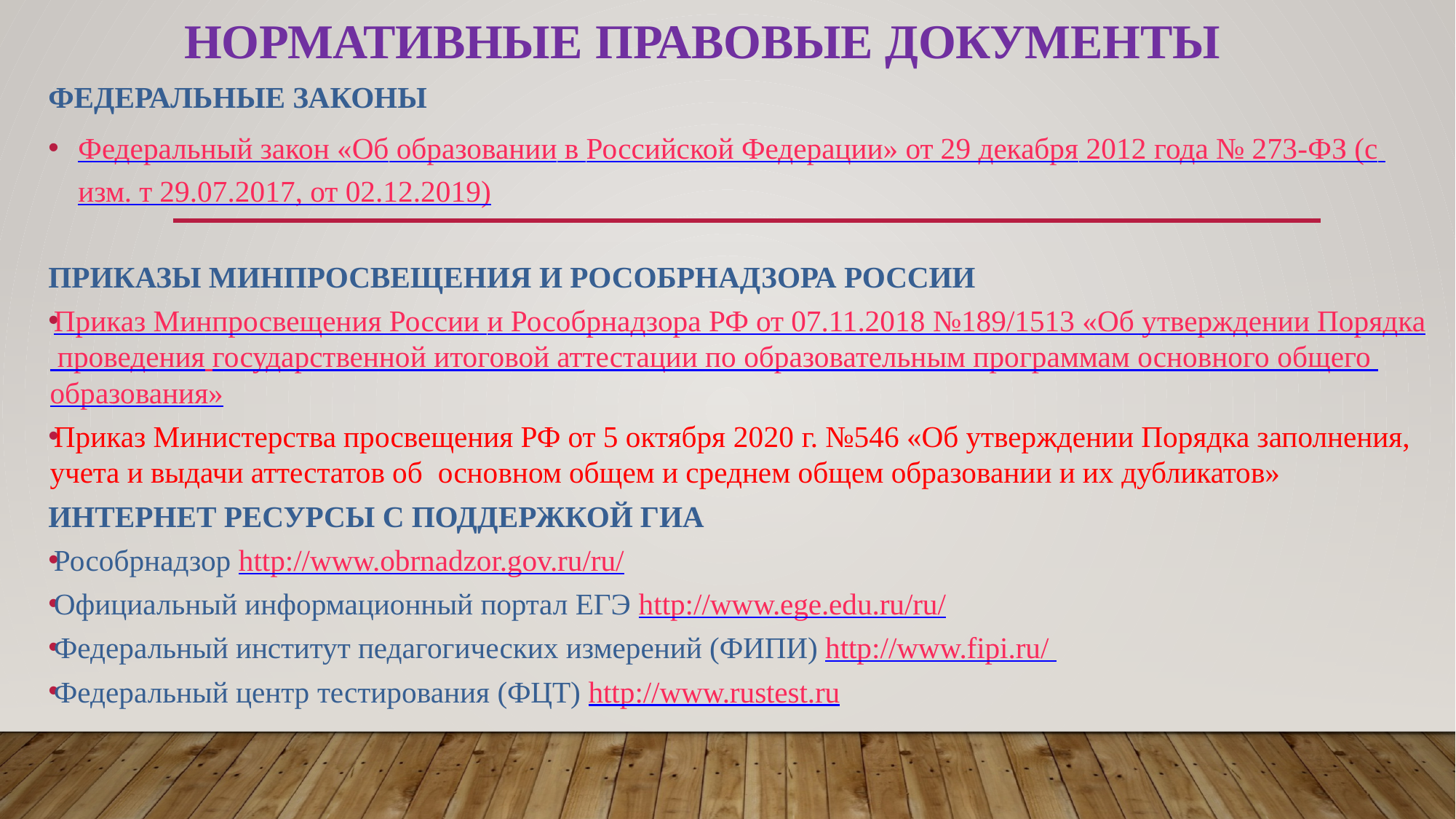

# Нормативные правовые документы
ФЕДЕРАЛЬНЫЕ ЗАКОНЫ
Федеральный закон «Об образовании в Российской Федерации» от 29 декабря 2012 года № 273-ФЗ (с изм. т 29.07.2017, от 02.12.2019)

ПРИКАЗЫ МИНПРОСВЕЩЕНИЯ И РОСОБРНАДЗОРА РОССИИ
Приказ Минпросвещения России и Рособрнадзора РФ от 07.11.2018 №189/1513 «Об утверждении Порядка проведения государственной итоговой аттестации по образовательным программам основного общего образования»
Приказ Министерства просвещения РФ от 5 октября 2020 г. №546 «Об утверждении Порядка заполнения, учета и выдачи аттестатов об  основном общем и среднем общем образовании и их дубликатов»
ИНТЕРНЕТ РЕСУРСЫ С ПОДДЕРЖКОЙ ГИА
Рособрнадзор http://www.obrnadzor.gov.ru/ru/
Официальный информационный портал ЕГЭ http://www.ege.edu.ru/ru/
Федеральный институт педагогических измерений (ФИПИ) http://www.fipi.ru/
Федеральный центр тестирования (ФЦТ) http://www.rustest.ru